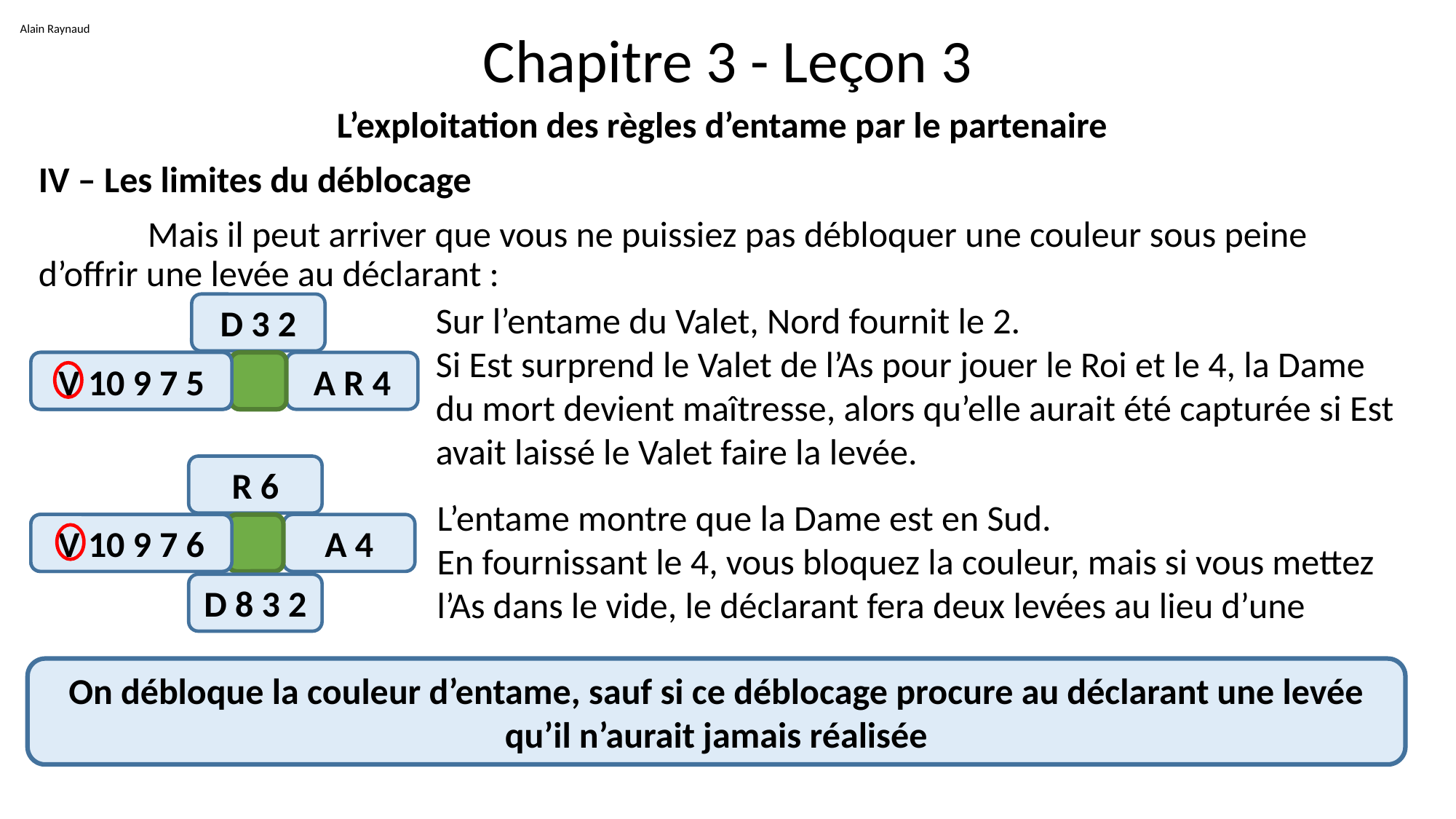

Alain Raynaud
# Chapitre 3 - Leçon 3
L’exploitation des règles d’entame par le partenaire
IV – Les limites du déblocage
	Mais il peut arriver que vous ne puissiez pas débloquer une couleur sous peine d’offrir une levée au déclarant :

Sur l’entame du Valet, Nord fournit le 2.
Si Est surprend le Valet de l’As pour jouer le Roi et le 4, la Dame du mort devient maîtresse, alors qu’elle aurait été capturée si Est avait laissé le Valet faire la levée.
D 3 2
V 10 9 7 5
V 10 9 7 5

A R 4

R 6
V 10 9 7 6
V 10 9 7 6

A 4

D 8 3 2
L’entame montre que la Dame est en Sud.
En fournissant le 4, vous bloquez la couleur, mais si vous mettez l’As dans le vide, le déclarant fera deux levées au lieu d’une
On débloque la couleur d’entame, sauf si ce déblocage procure au déclarant une levée qu’il n’aurait jamais réalisée